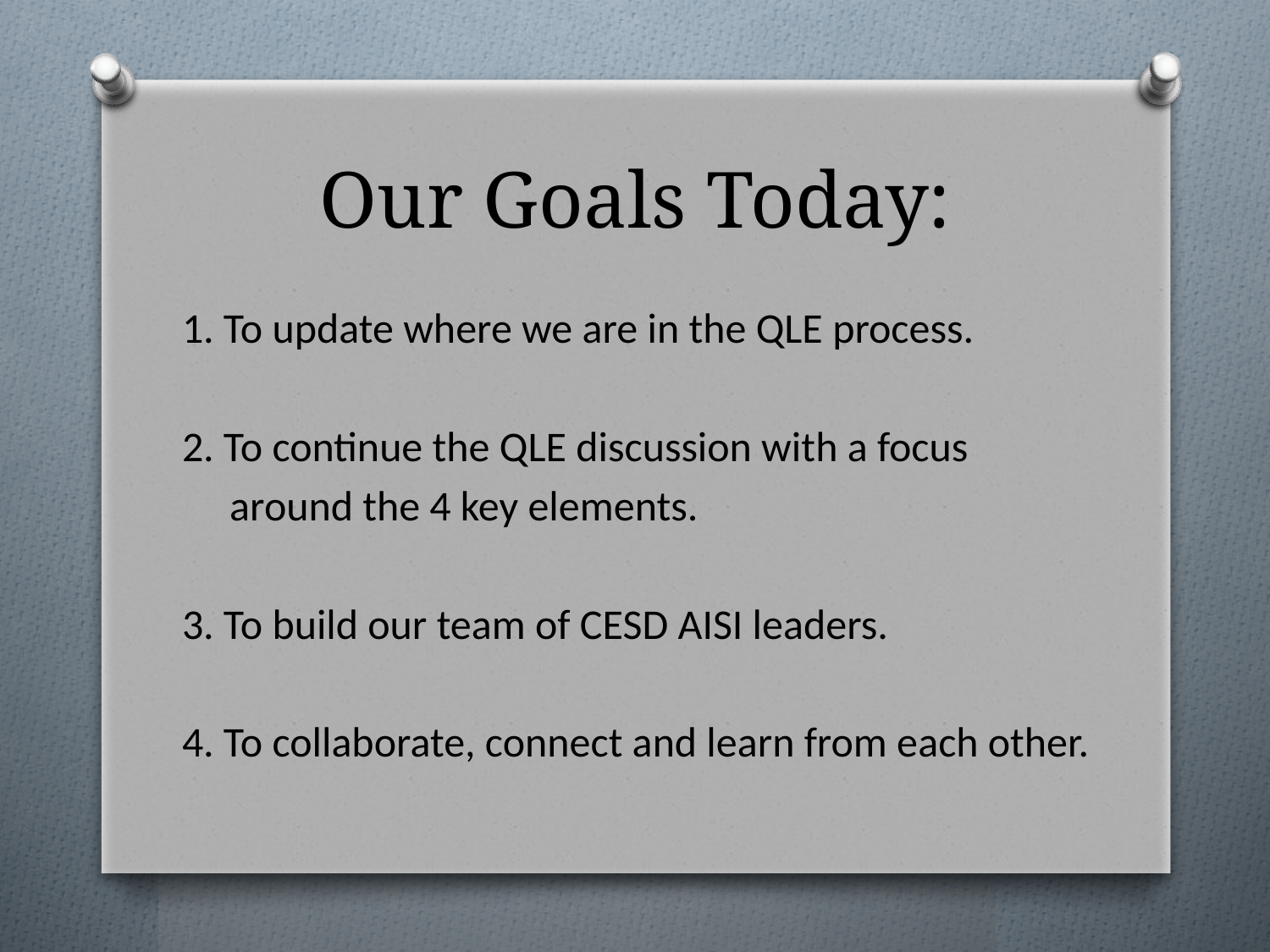

# Our Goals Today:
1. To update where we are in the QLE process.

2. To continue the QLE discussion with a focus
     around the 4 key elements.

‍3. To build our team of CESD AISI leaders.

4. To collaborate, connect and learn from each other.